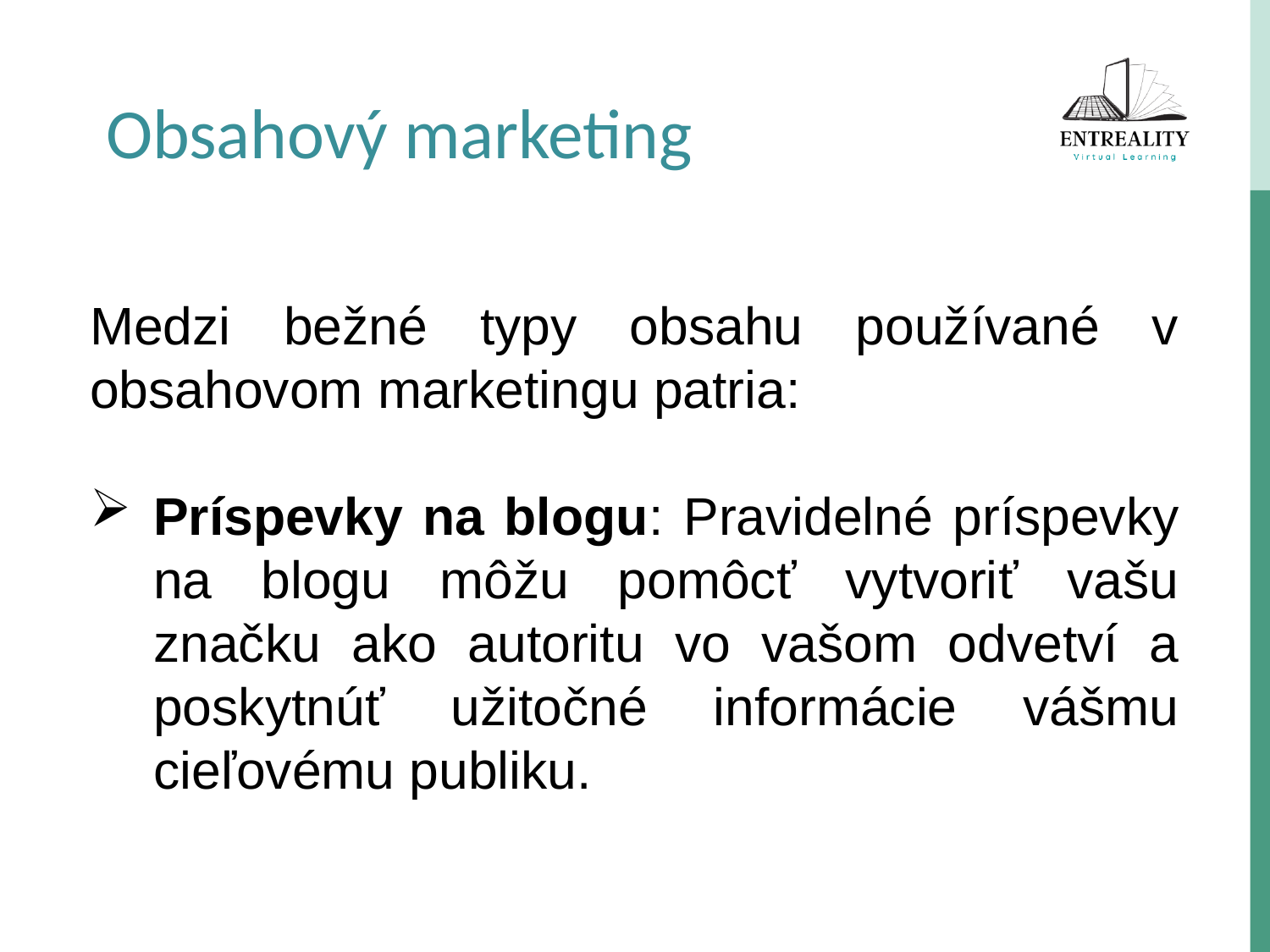

Obsahový marketing

Medzi bežné typy obsahu používané v obsahovom marketingu patria:

Príspevky na blogu: Pravidelné príspevky na blogu môžu pomôcť vytvoriť vašu značku ako autoritu vo vašom odvetví a poskytnúť užitočné informácie vášmu cieľovému publiku.